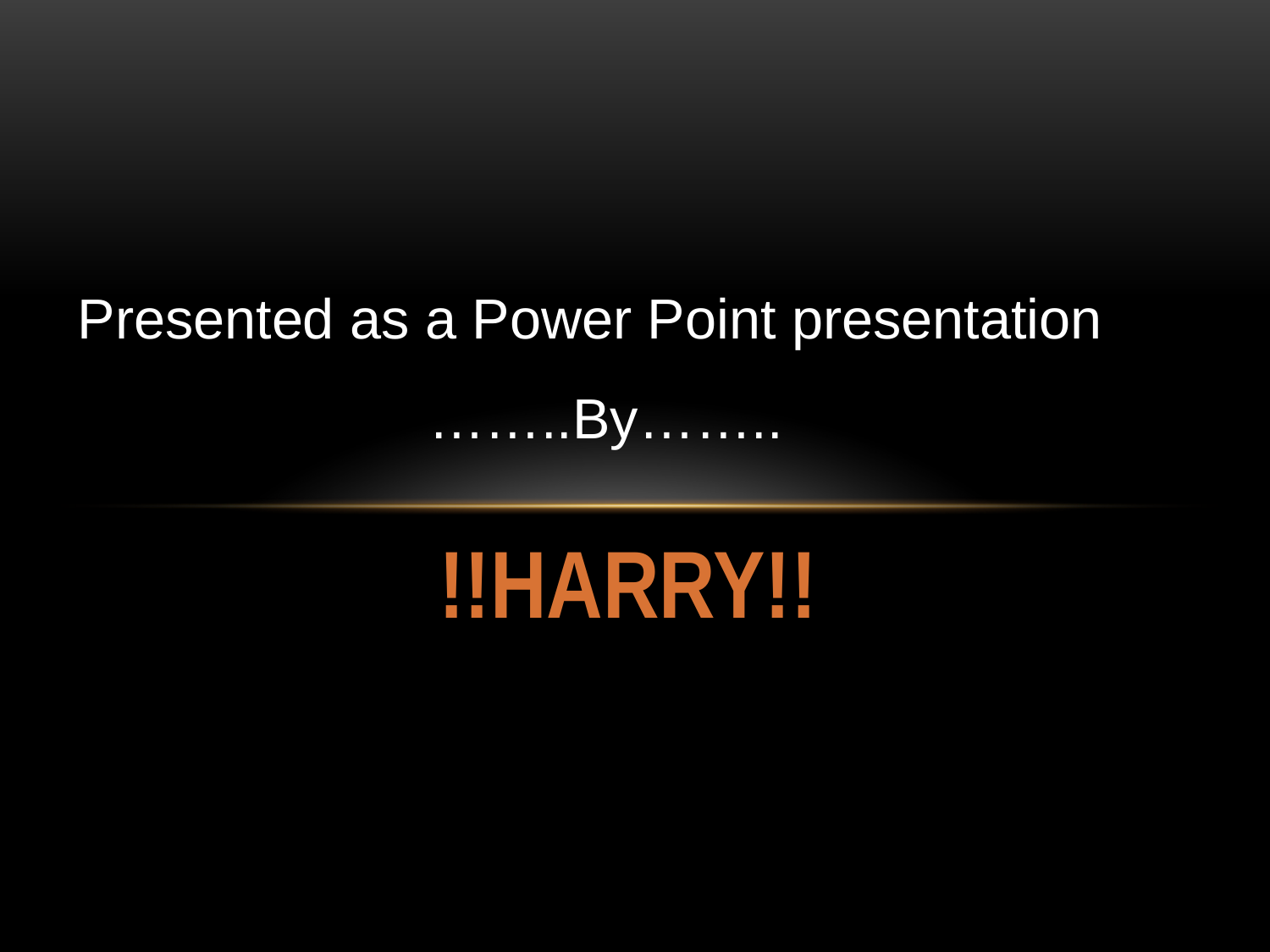

Presented as a Power Point presentation
……..By……..
!!HARRY!!